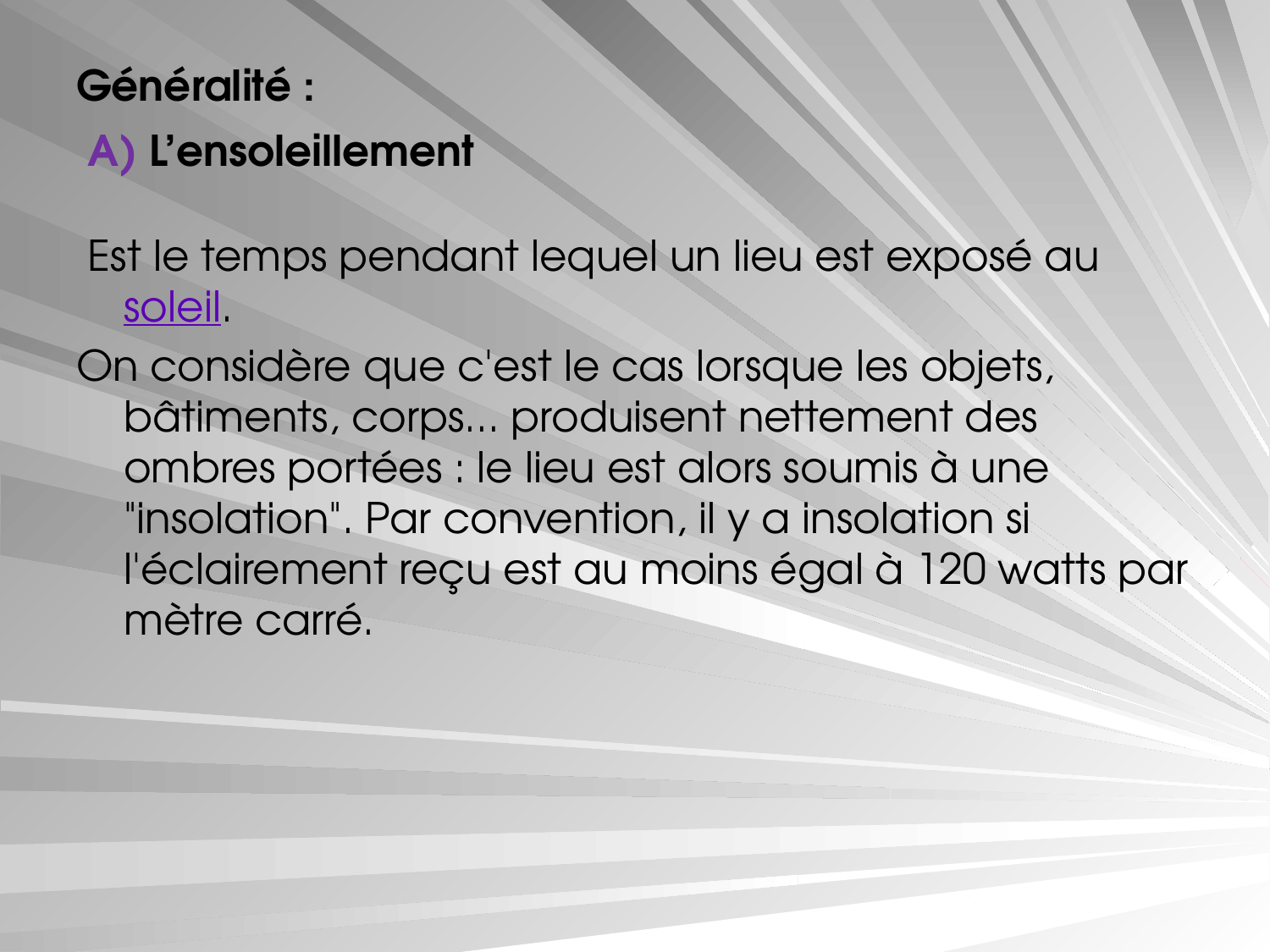

# Généralité : A) L’ensoleillement
 Est le temps pendant lequel un lieu est exposé au soleil.
On considère que c'est le cas lorsque les objets, bâtiments, corps... produisent nettement des ombres portées : le lieu est alors soumis à une "insolation". Par convention, il y a insolation si l'éclairement reçu est au moins égal à 120 watts par mètre carré.